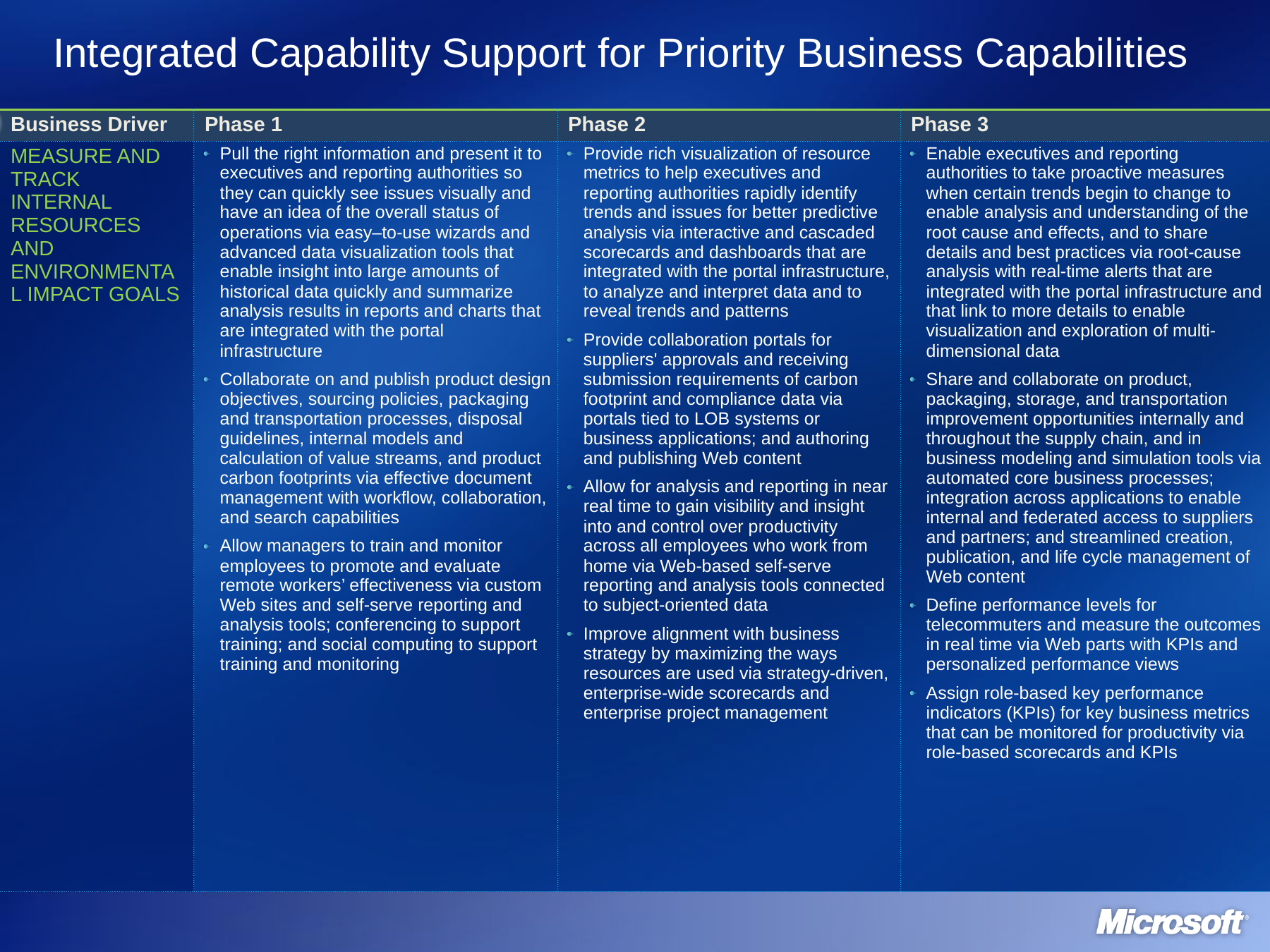

Note to presenter:
This is a template.
Prune, add, and prioritize per BDM and TDM feedback.
Ensure consistency with the “Business Discussion Guide” and the “Capability Discussion Guide”.
# Integrated Capability Support for Priority Business Capabilities
| Business Driver | Phase 1 | Phase 2 | Phase 3 |
| --- | --- | --- | --- |
| MEASURE AND TRACK INTERNAL RESOURCES AND ENVIRONMENTAL IMPACT GOALS | Pull the right information and present it to executives and reporting authorities so they can quickly see issues visually and have an idea of the overall status of operations via easy–to-use wizards and advanced data visualization tools that enable insight into large amounts of historical data quickly and summarize analysis results in reports and charts that are integrated with the portal infrastructure Collaborate on and publish product design objectives, sourcing policies, packaging and transportation processes, disposal guidelines, internal models and calculation of value streams, and product carbon footprints via effective document management with workflow, collaboration, and search capabilities Allow managers to train and monitor employees to promote and evaluate remote workers’ effectiveness via custom Web sites and self-serve reporting and analysis tools; conferencing to support training; and social computing to support training and monitoring | Provide rich visualization of resource metrics to help executives and reporting authorities rapidly identify trends and issues for better predictive analysis via interactive and cascaded scorecards and dashboards that are integrated with the portal infrastructure, to analyze and interpret data and to reveal trends and patterns Provide collaboration portals for suppliers' approvals and receiving submission requirements of carbon footprint and compliance data via portals tied to LOB systems or business applications; and authoring and publishing Web content Allow for analysis and reporting in near real time to gain visibility and insight into and control over productivity across all employees who work from home via Web-based self-serve reporting and analysis tools connected to subject-oriented data Improve alignment with business strategy by maximizing the ways resources are used via strategy-driven, enterprise-wide scorecards and enterprise project management | Enable executives and reporting authorities to take proactive measures when certain trends begin to change to enable analysis and understanding of the root cause and effects, and to share details and best practices via root-cause analysis with real-time alerts that are integrated with the portal infrastructure and that link to more details to enable visualization and exploration of multi-dimensional data Share and collaborate on product, packaging, storage, and transportation improvement opportunities internally and throughout the supply chain, and in business modeling and simulation tools via automated core business processes; integration across applications to enable internal and federated access to suppliers and partners; and streamlined creation, publication, and life cycle management of Web content Define performance levels for telecommuters and measure the outcomes in real time via Web parts with KPIs and personalized performance views Assign role-based key performance indicators (KPIs) for key business metrics that can be monitored for productivity via role-based scorecards and KPIs |